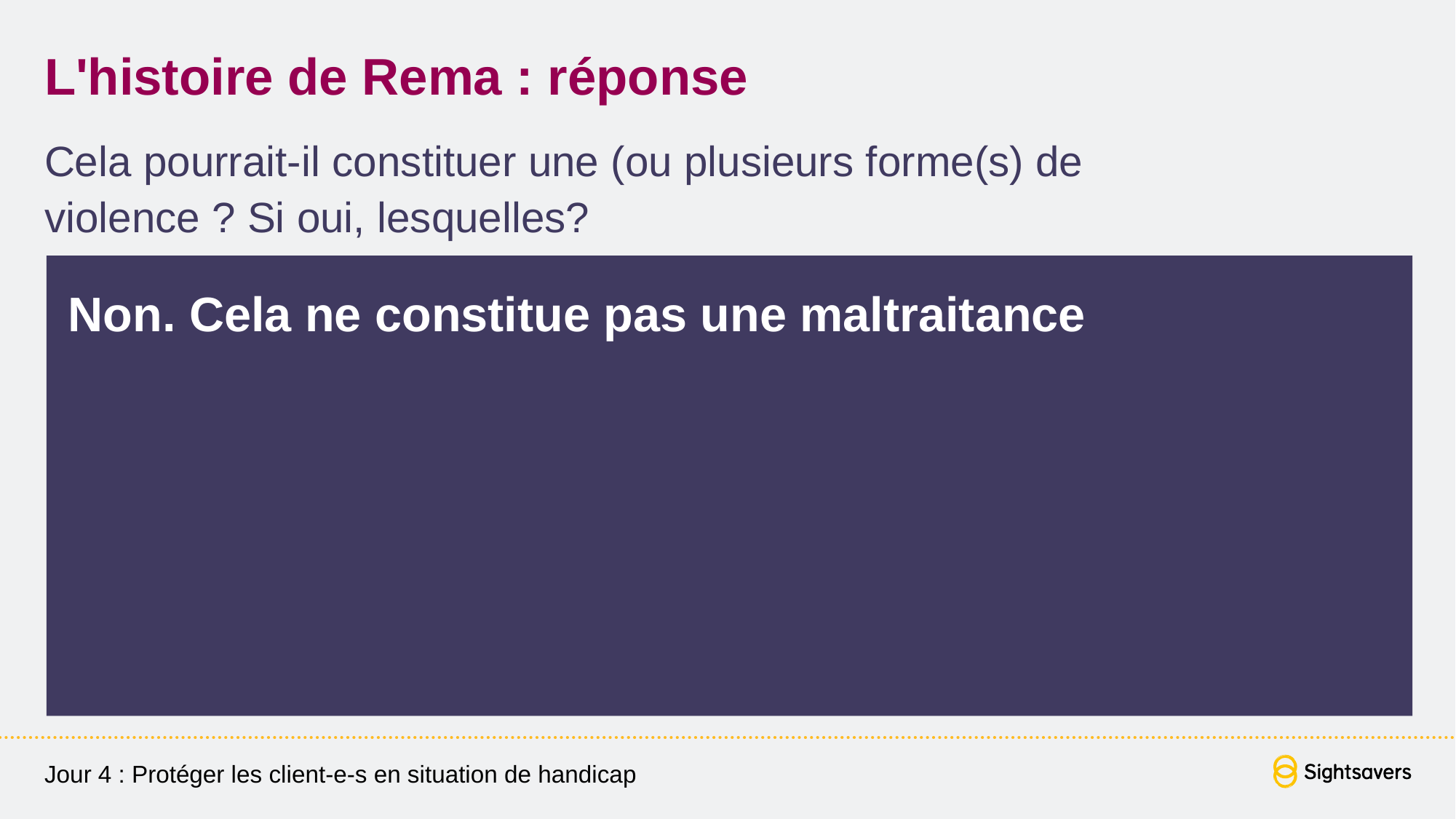

# L'histoire de Rema : réponse
Cela pourrait-il constituer une (ou plusieurs forme(s) de violence ? Si oui, lesquelles?
Non. Cela ne constitue pas une maltraitance

Jour 4 : Protéger les client-e-s en situation de handicap